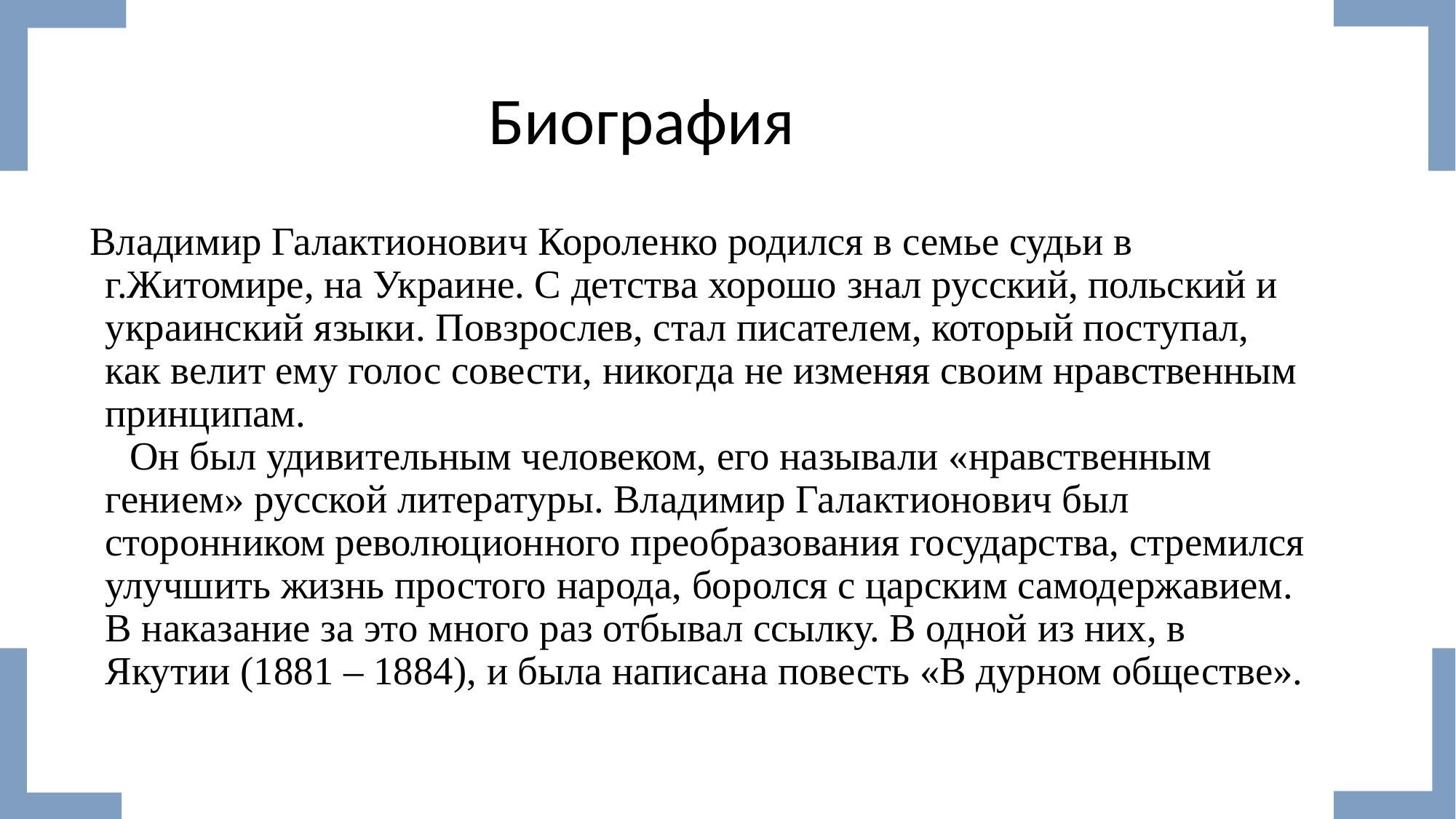

# Биография
 Владимир Галактионович Короленко родился в семье судьи в г.Житомире, на Украине. С детства хорошо знал русский, польский и украинский языки. Повзрослев, стал писателем, который поступал, как велит ему голос совести, никогда не изменяя своим нравственным принципам.
     Он был удивительным человеком, его называли «нравственным гением» русской литературы. Владимир Галактионович был сторонником революционного преобразования государства, стремился улучшить жизнь простого народа, боролся с царским самодержавием. В наказание за это много раз отбывал ссылку. В одной из них, в Якутии (1881 – 1884), и была написана повесть «В дурном обществе».